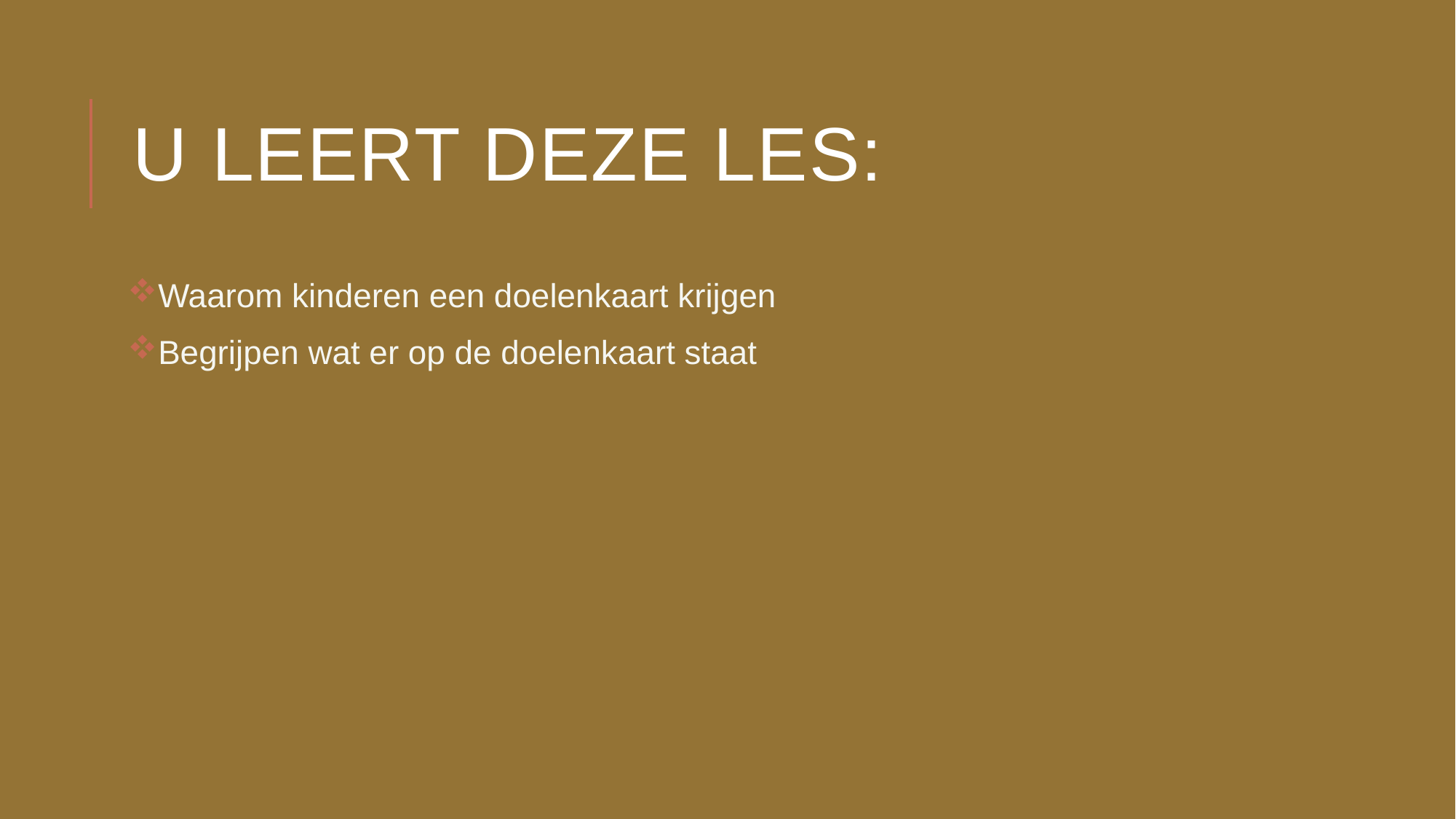

# U leert deze les:
Waarom kinderen een doelenkaart krijgen
Begrijpen wat er op de doelenkaart staat